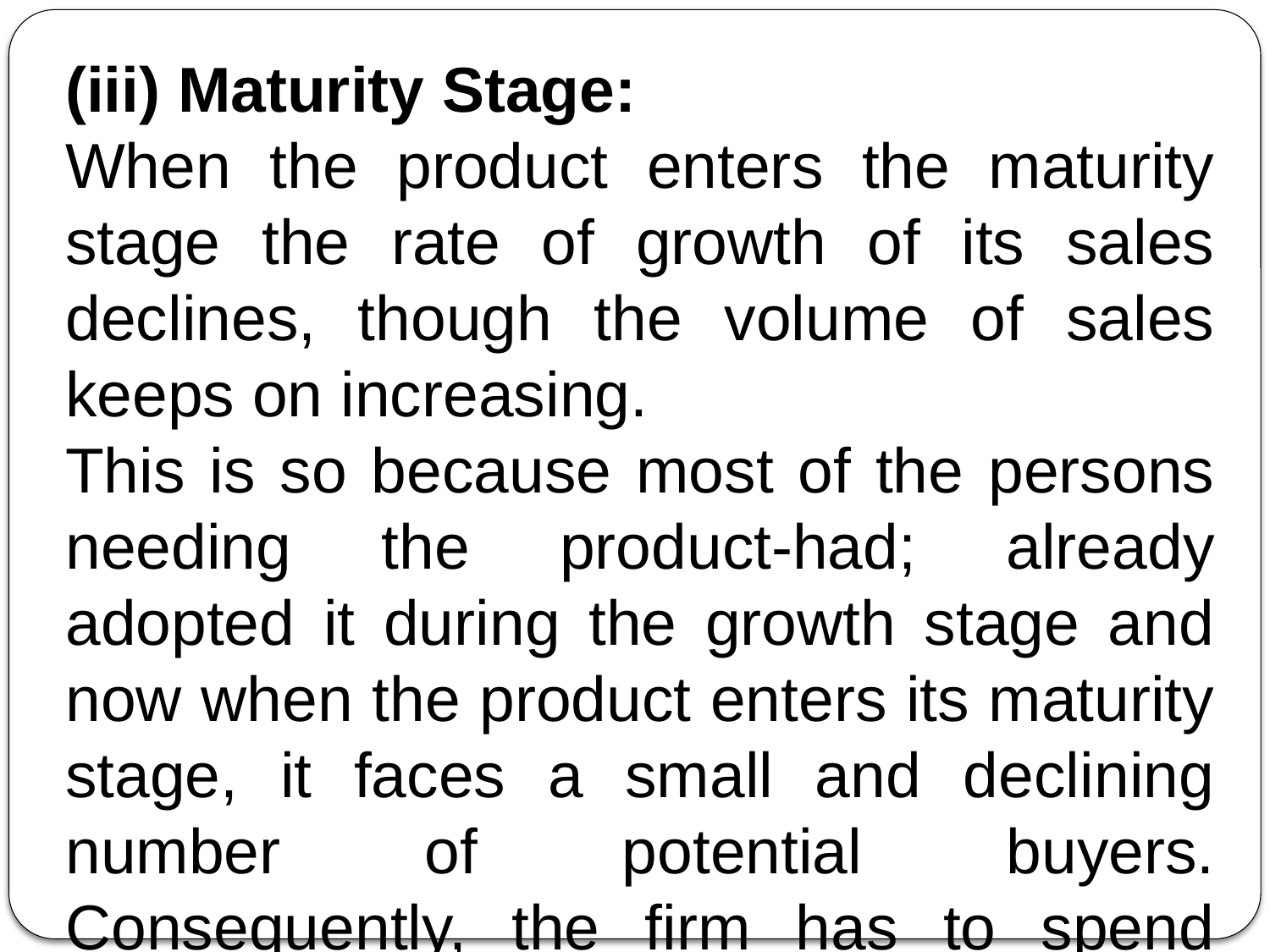

(iii) Maturity Stage:
When the product enters the maturity stage the rate of growth of its sales declines, though the volume of sales keeps on increasing.
This is so because most of the persons needing the product-had; already adopted it during the growth stage and now when the product enters its maturity stage, it faces a small and declining number of potential buyers. Consequently, the firm has to spend relatively increasing amount of sales promotion